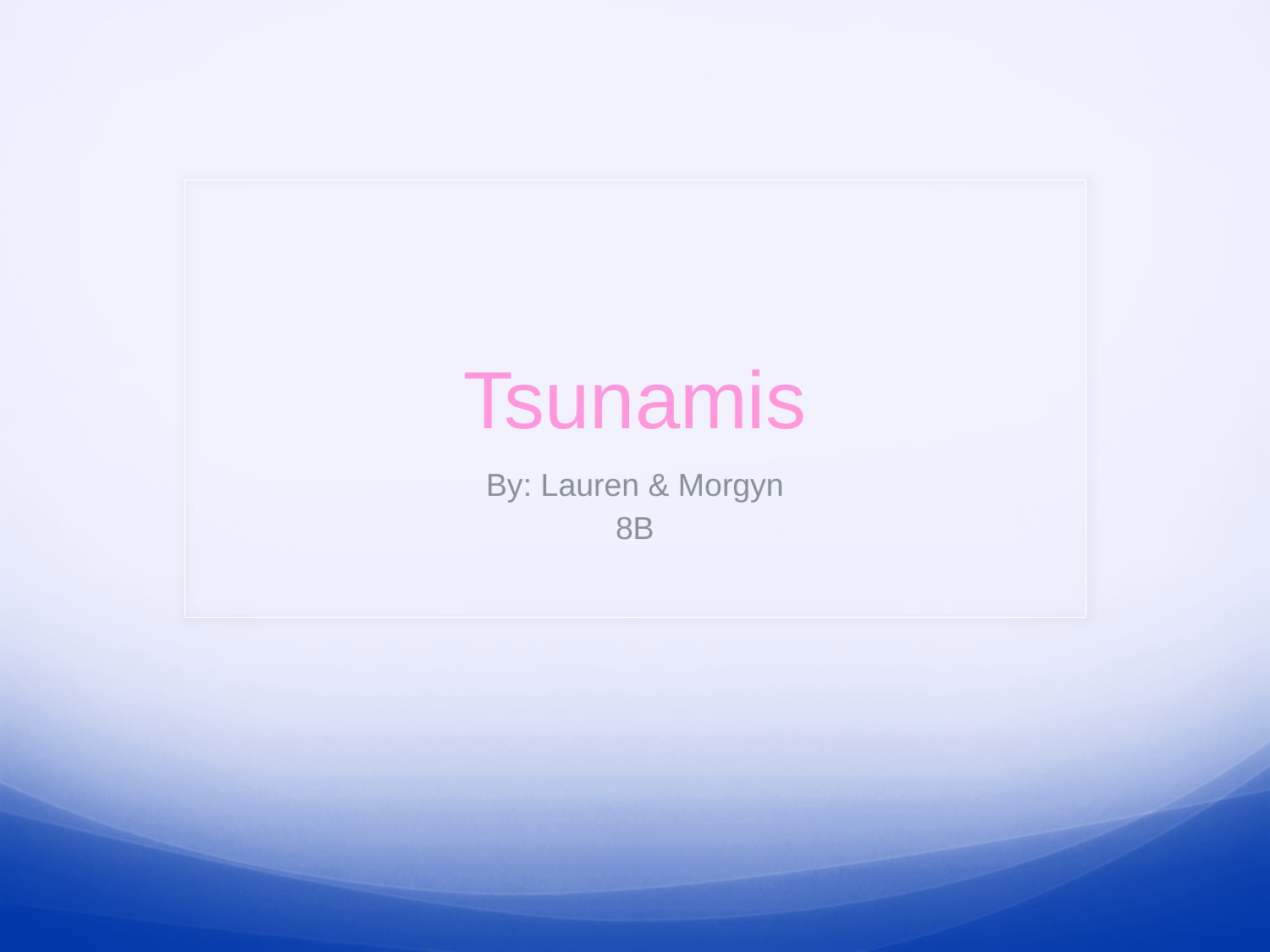

# Tsunamis
By: Lauren & Morgyn
8B